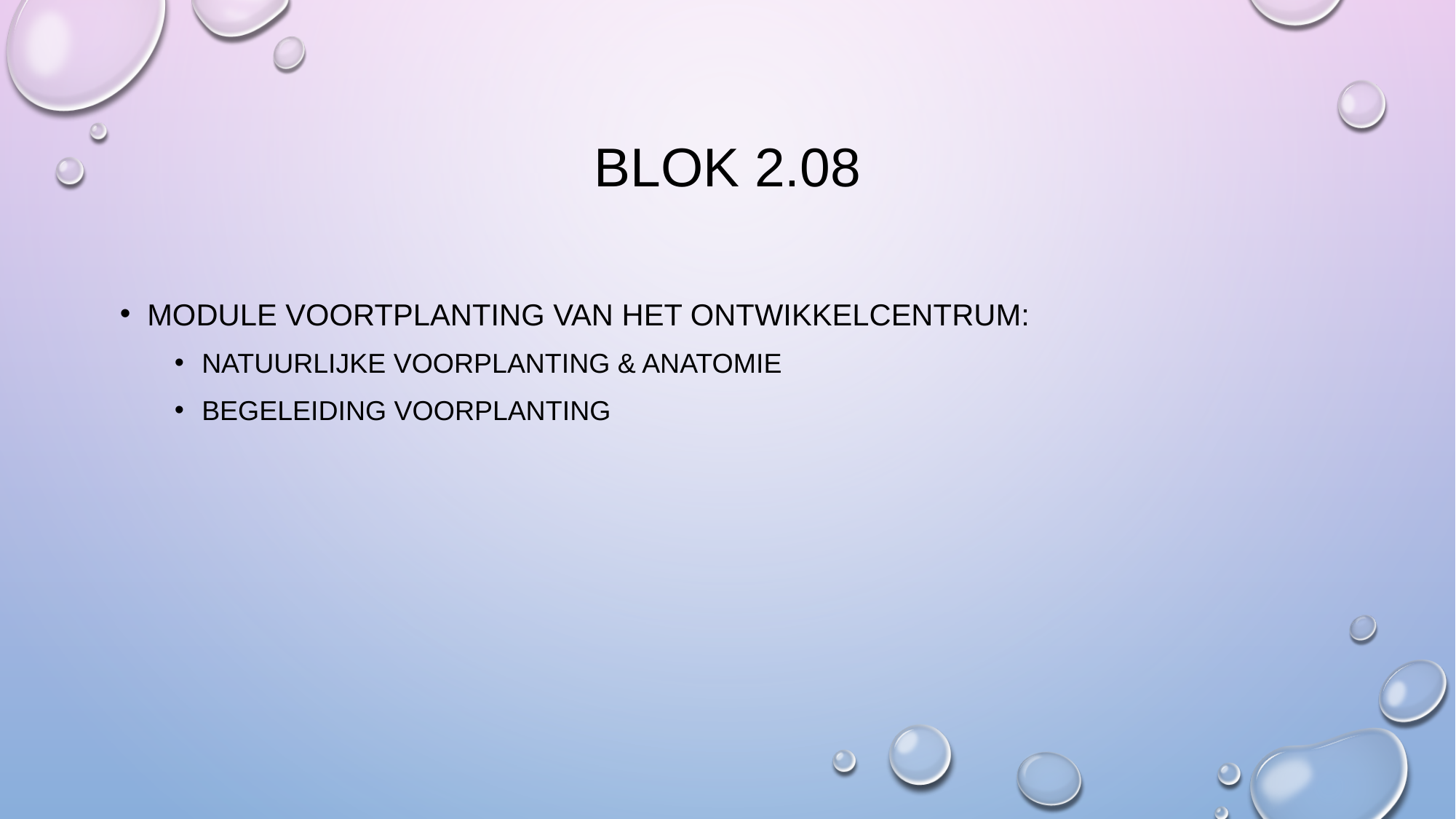

# Blok 2.08
Module Voortplanting van het ontwikkelcentrum:
Natuurlijke voorplanting & anatomie
Begeleiding voorplanting